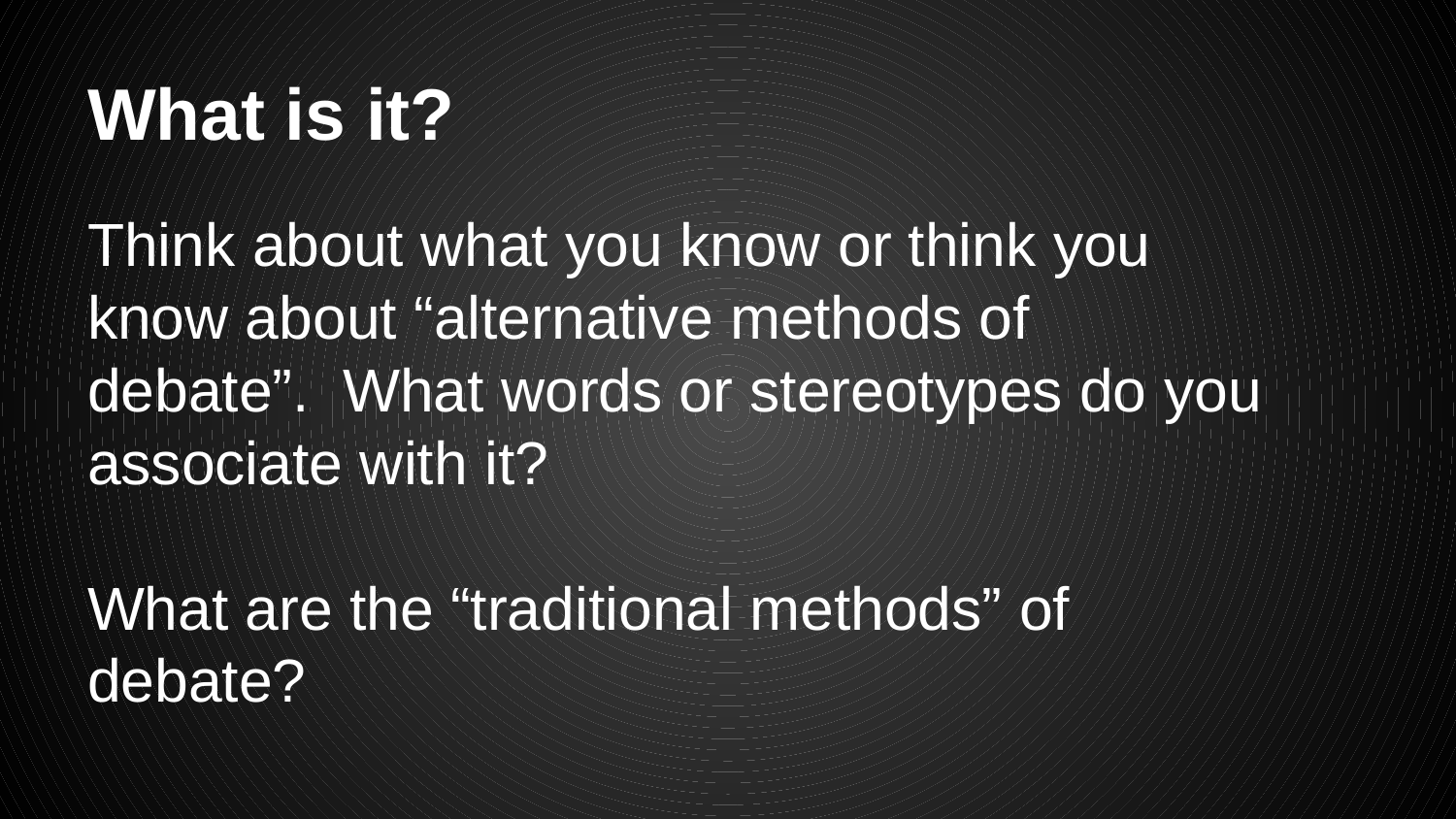

# What is it?
Think about what you know or think you know about “alternative methods of debate”.  What words or stereotypes do you associate with it?

What are the “traditional methods” of debate?